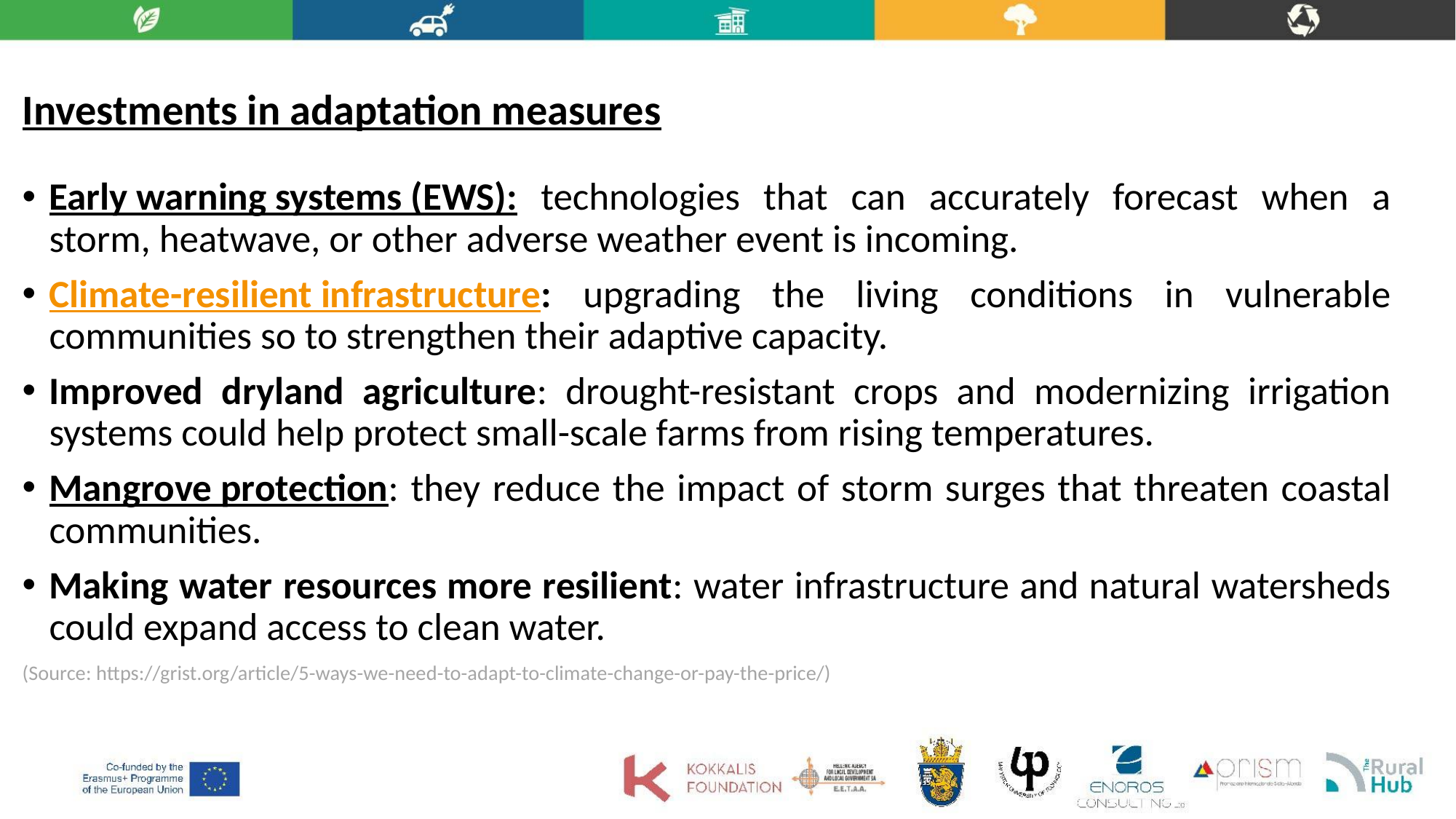

# Investments in adaptation measures
Early warning systems (EWS): technologies that can accurately forecast when a storm, heatwave, or other adverse weather event is incoming.
Climate-resilient infrastructure: upgrading the living conditions in vulnerable communities so to strengthen their adaptive capacity.
Improved dryland agriculture: drought-resistant crops and modernizing irrigation systems could help protect small-scale farms from rising temperatures.
Mangrove protection: they reduce the impact of storm surges that threaten coastal communities.
Making water resources more resilient: water infrastructure and natural watersheds could expand access to clean water.
(Source: https://grist.org/article/5-ways-we-need-to-adapt-to-climate-change-or-pay-the-price/)